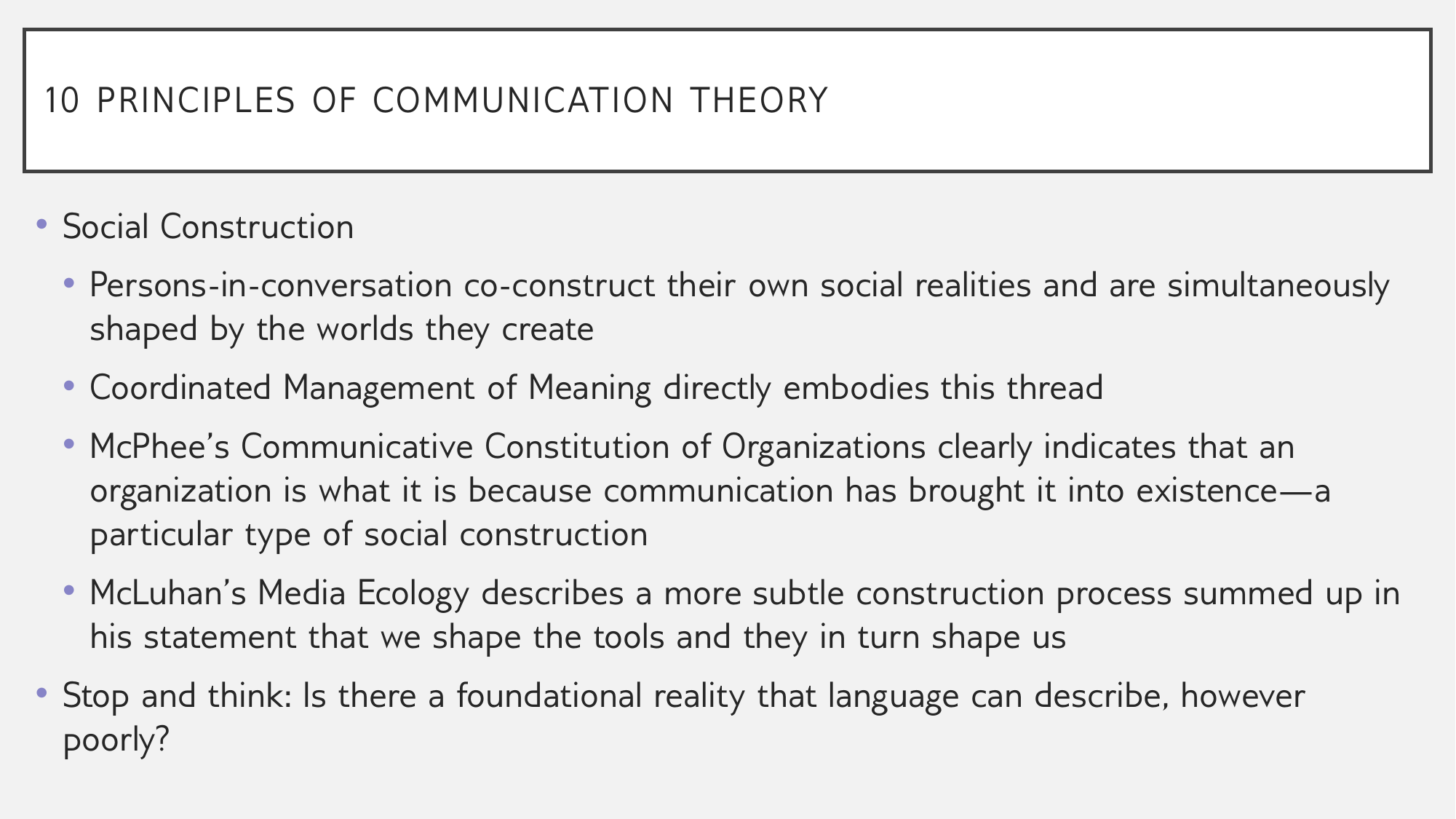

# 10 Principles of Communication Theory
Social Construction
Persons-in-conversation co-construct their own social realities and are simultaneously shaped by the worlds they create
Coordinated Management of Meaning directly embodies this thread
McPhee’s Communicative Constitution of Organizations clearly indicates that an organization is what it is because communication has brought it into existence—a particular type of social construction
McLuhan’s Media Ecology describes a more subtle construction process summed up in his statement that we shape the tools and they in turn shape us
Stop and think: Is there a foundational reality that language can describe, however poorly?